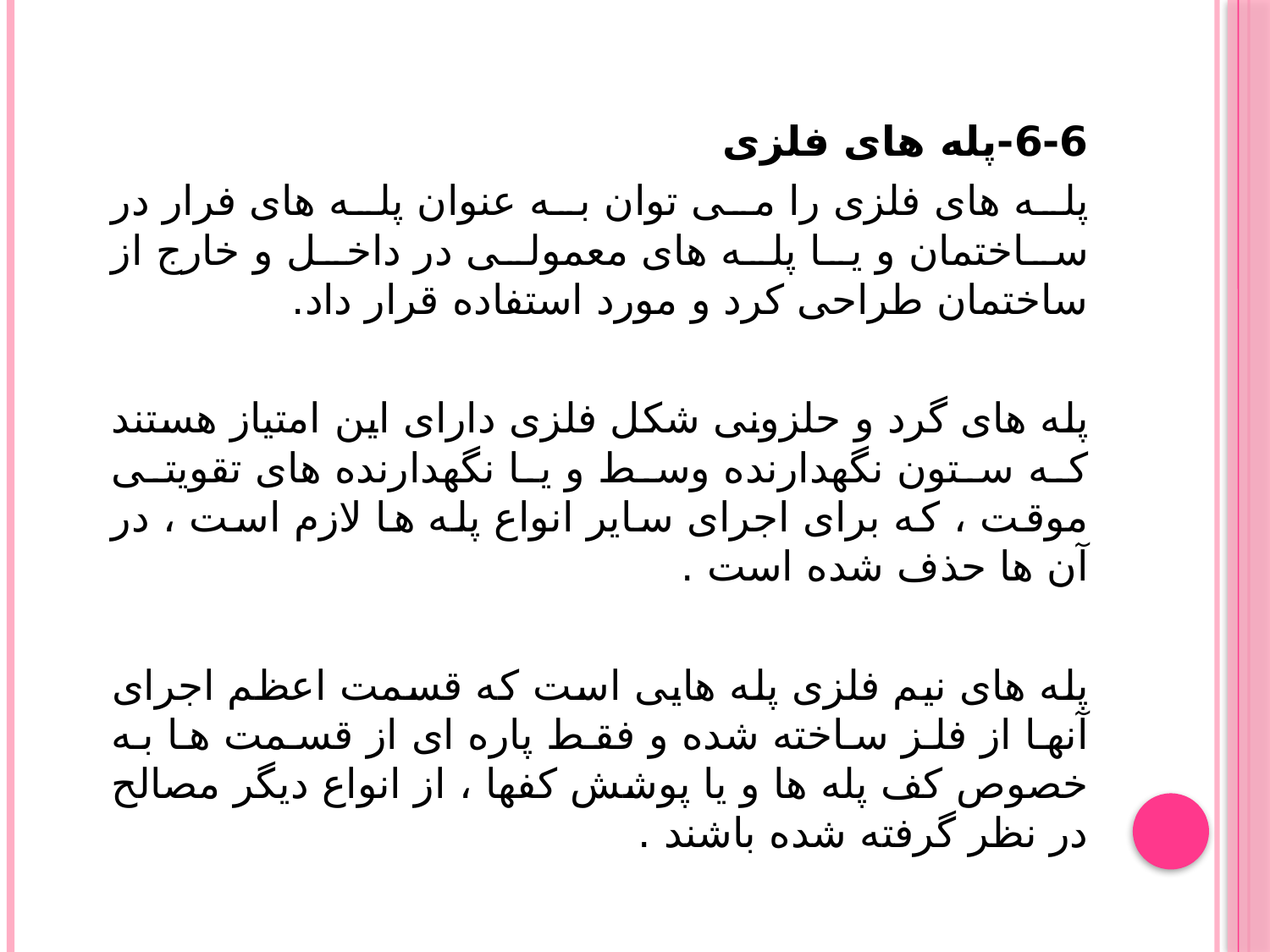

6-6-پله های فلزی
پله های فلزی را می توان به عنوان پله های فرار در ساختمان و یا پله های معمولی در داخل و خارج از ساختمان طراحی کرد و مورد استفاده قرار داد.

پله های گرد و حلزونی شکل فلزی دارای این امتیاز هستند که ستون نگهدارنده وسط و یا نگهدارنده های تقویتی موقت ، که برای اجرای سایر انواع پله ها لازم است ، در آن ها حذف شده است .

پله های نیم فلزی پله هایی است که قسمت اعظم اجرای آنها از فلز ساخته شده و فقط پاره ای از قسمت ها به خصوص کف پله ها و یا پوشش کفها ، از انواع دیگر مصالح در نظر گرفته شده باشند .